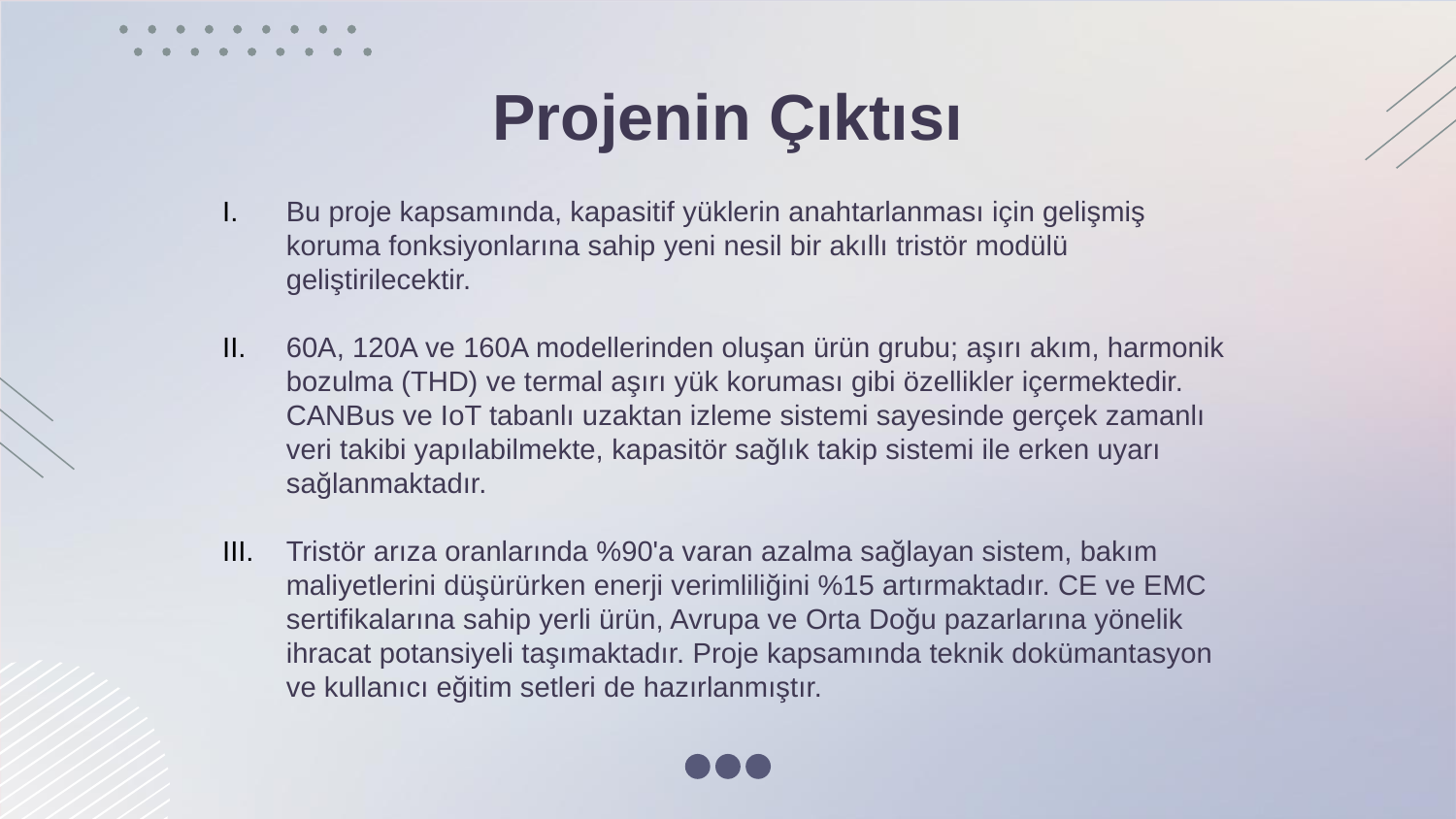

# Projenin Çıktısı
Bu proje kapsamında, kapasitif yüklerin anahtarlanması için gelişmiş koruma fonksiyonlarına sahip yeni nesil bir akıllı tristör modülü geliştirilecektir.

60A, 120A ve 160A modellerinden oluşan ürün grubu; aşırı akım, harmonik bozulma (THD) ve termal aşırı yük koruması gibi özellikler içermektedir. CANBus ve IoT tabanlı uzaktan izleme sistemi sayesinde gerçek zamanlı veri takibi yapılabilmekte, kapasitör sağlık takip sistemi ile erken uyarı sağlanmaktadır.

Tristör arıza oranlarında %90'a varan azalma sağlayan sistem, bakım maliyetlerini düşürürken enerji verimliliğini %15 artırmaktadır. CE ve EMC sertifikalarına sahip yerli ürün, Avrupa ve Orta Doğu pazarlarına yönelik ihracat potansiyeli taşımaktadır. Proje kapsamında teknik dokümantasyon ve kullanıcı eğitim setleri de hazırlanmıştır.